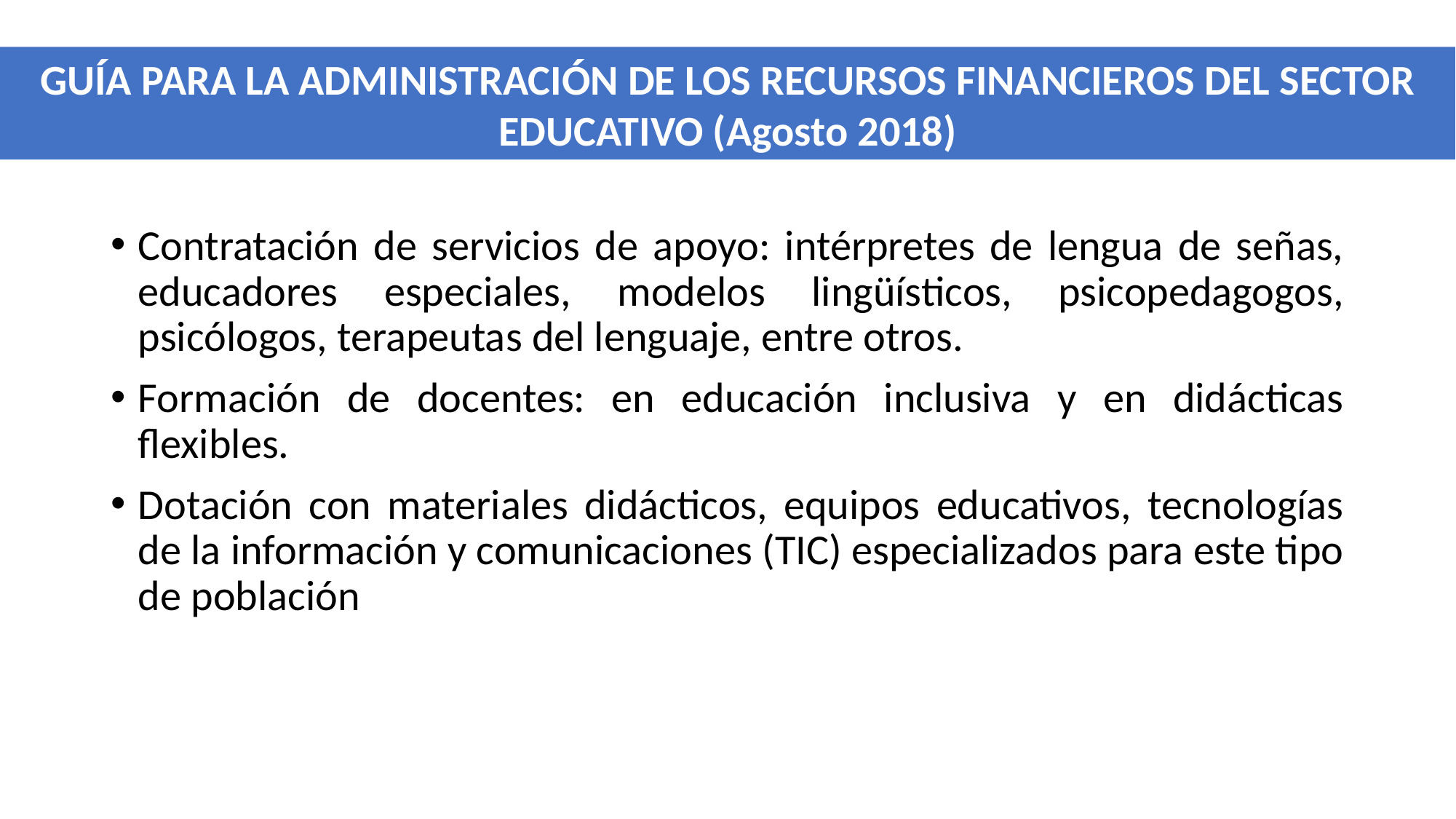

GUÍA PARA LA ADMINISTRACIÓN DE LOS RECURSOS FINANCIEROS DEL SECTOR EDUCATIVO (Agosto 2018)
Contratación de servicios de apoyo: intérpretes de lengua de señas, educadores especiales, modelos lingüísticos, psicopedagogos, psicólogos, terapeutas del lenguaje, entre otros.
Formación de docentes: en educación inclusiva y en didácticas flexibles.
Dotación con materiales didácticos, equipos educativos, tecnologías de la información y comunicaciones (TIC) especializados para este tipo de población